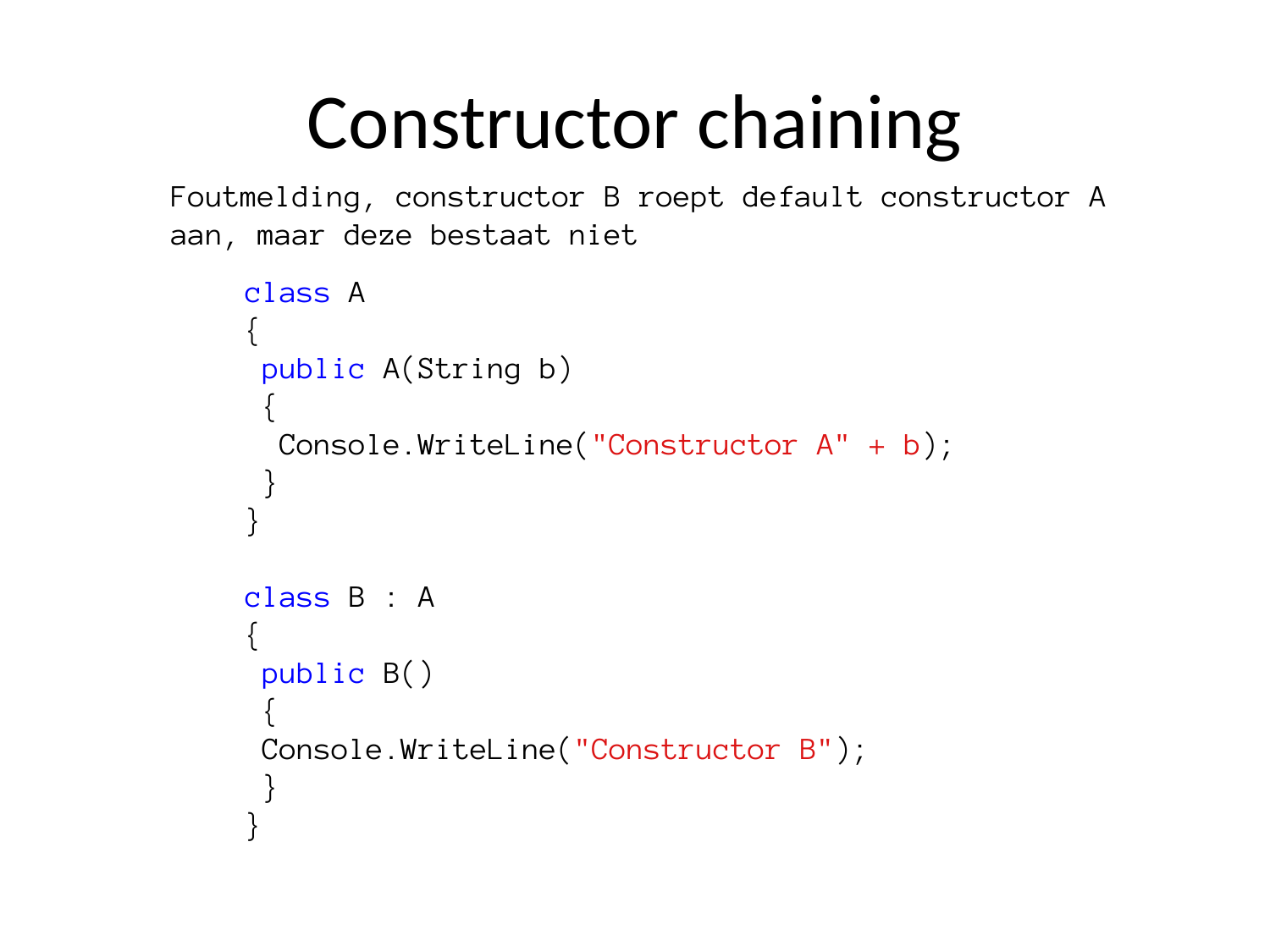

# Constructor chaining
Foutmelding, constructor B roept default constructor A aan, maar deze bestaat niet
class A
{
 public A(String b)
 {
  Console.WriteLine("Constructor A" + b);
 }
}

class B : A
{
 public B()
 {
 Console.WriteLine("Constructor B");
 }
}